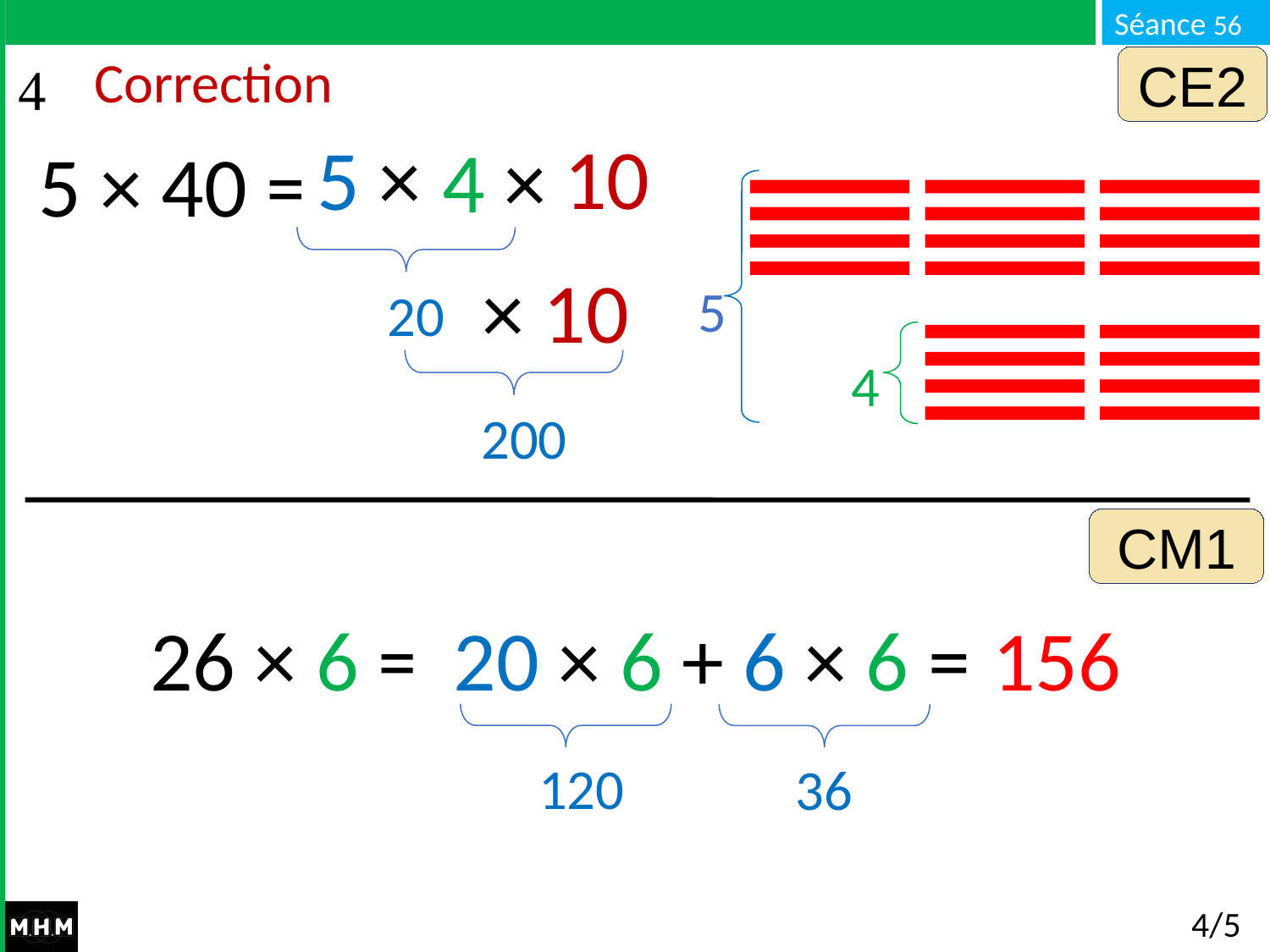

CE2
# Correction
10
5 ×
4 ×
5 × 40 =

5

20
× 10

4

200

CM1
26 × 6 = …
20 × 6 + 6 × 6 = …
156

120

36
4/5